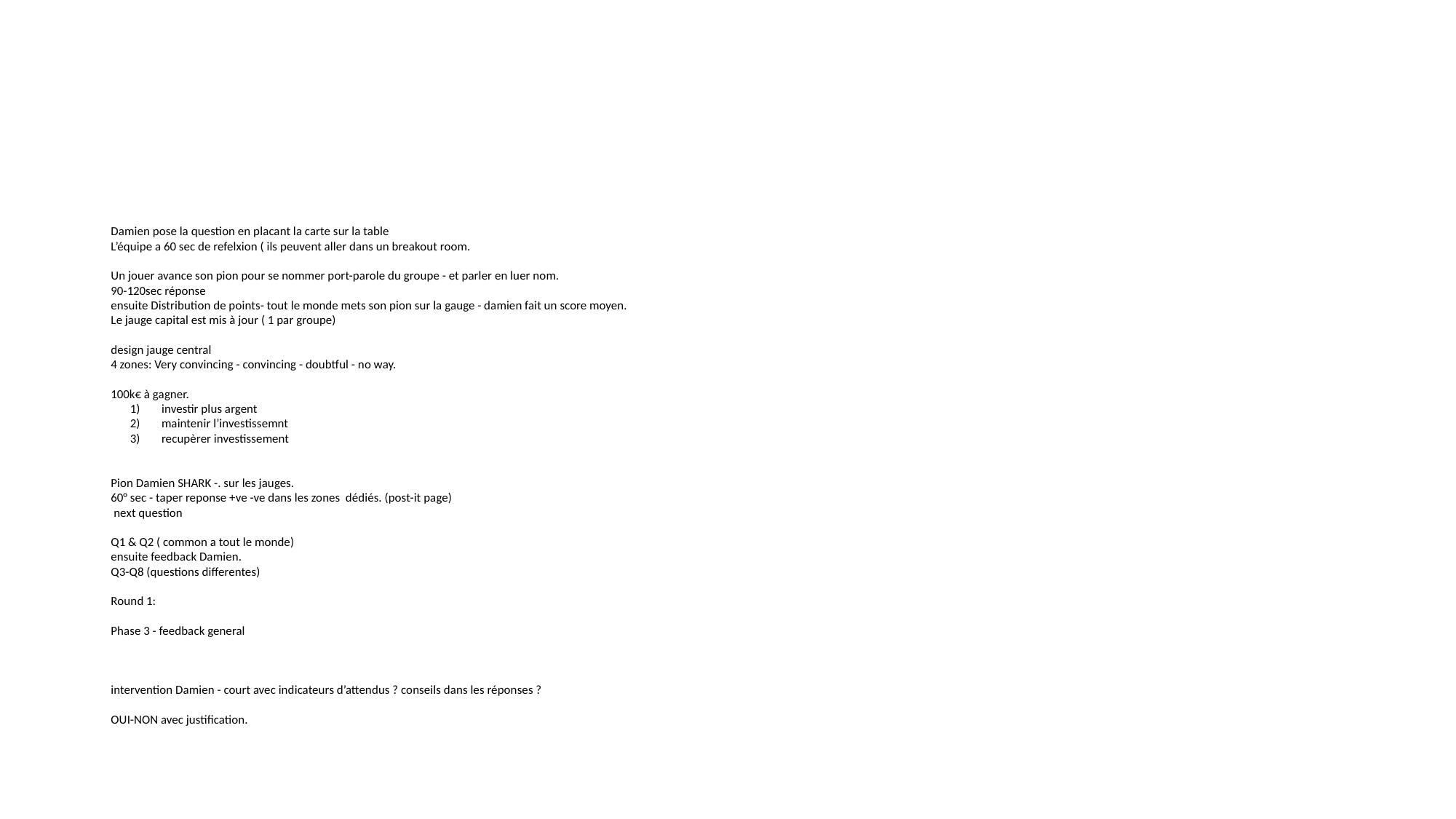

#
Damien pose la question en placant la carte sur la table
L’équipe a 60 sec de refelxion ( ils peuvent aller dans un breakout room.

Un jouer avance son pion pour se nommer port-parole du groupe - et parler en luer nom.
90-120sec réponse
ensuite Distribution de points- tout le monde mets son pion sur la gauge - damien fait un score moyen.
Le jauge capital est mis à jour ( 1 par groupe)

design jauge central
4 zones: Very convincing - convincing - doubtful - no way.

100k€ à gagner.
investir plus argent
maintenir l’investissemnt
recupèrer investissement

Pion Damien SHARK -. sur les jauges.
60° sec - taper reponse +ve -ve dans les zones  dédiés. (post-it page)
 next question

Q1 & Q2 ( common a tout le monde)
ensuite feedback Damien.
Q3-Q8 (questions differentes)

Round 1:

Phase 3 - feedback general

intervention Damien - court avec indicateurs d’attendus ? conseils dans les réponses ?

OUI-NON avec justification.